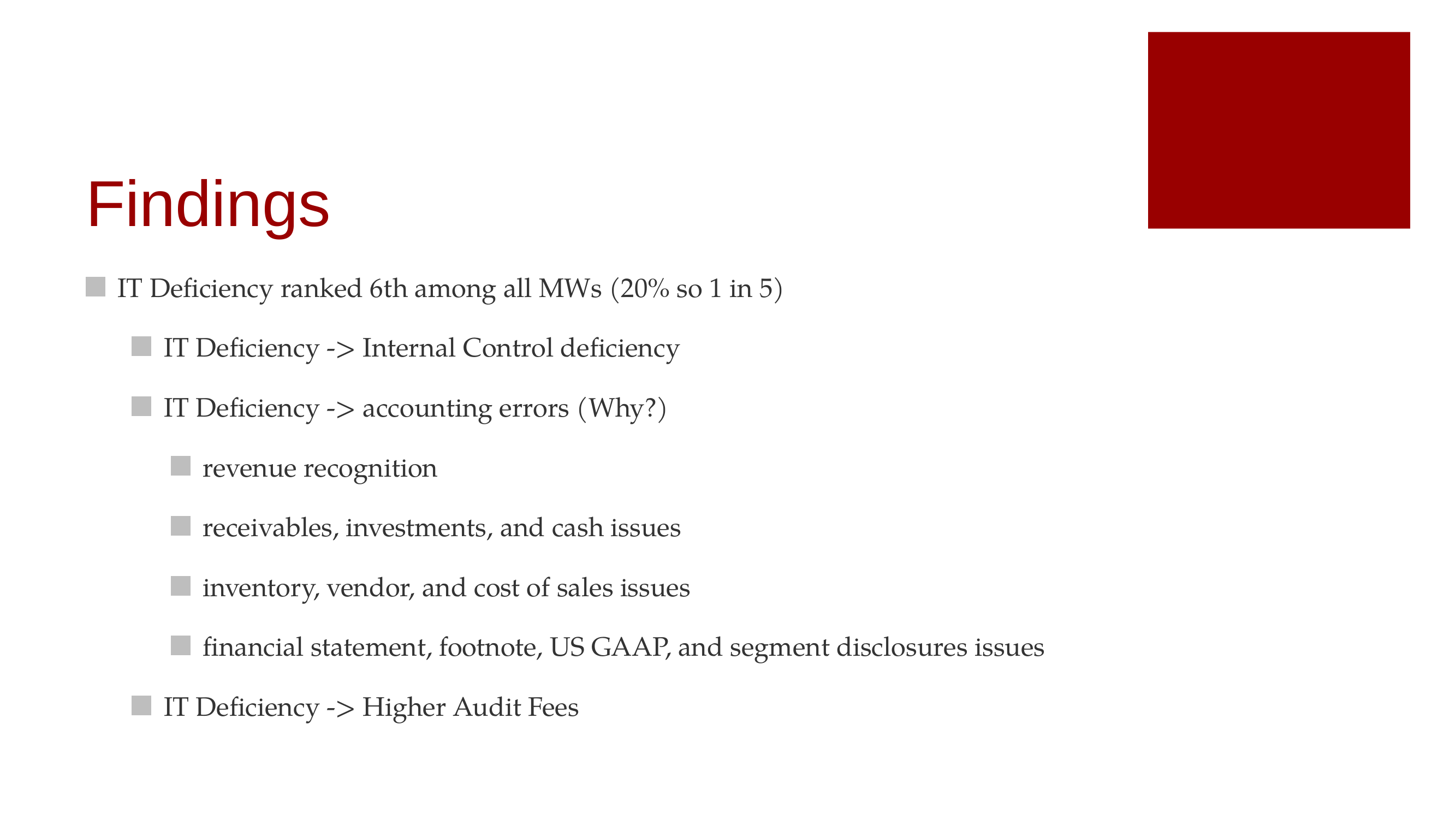

# Findings
IT Deficiency ranked 6th among all MWs (20% so 1 in 5)
IT Deficiency -> Internal Control deficiency
IT Deficiency -> accounting errors (Why?)
revenue recognition
receivables, investments, and cash issues
inventory, vendor, and cost of sales issues
financial statement, footnote, US GAAP, and segment disclosures issues
IT Deficiency -> Higher Audit Fees